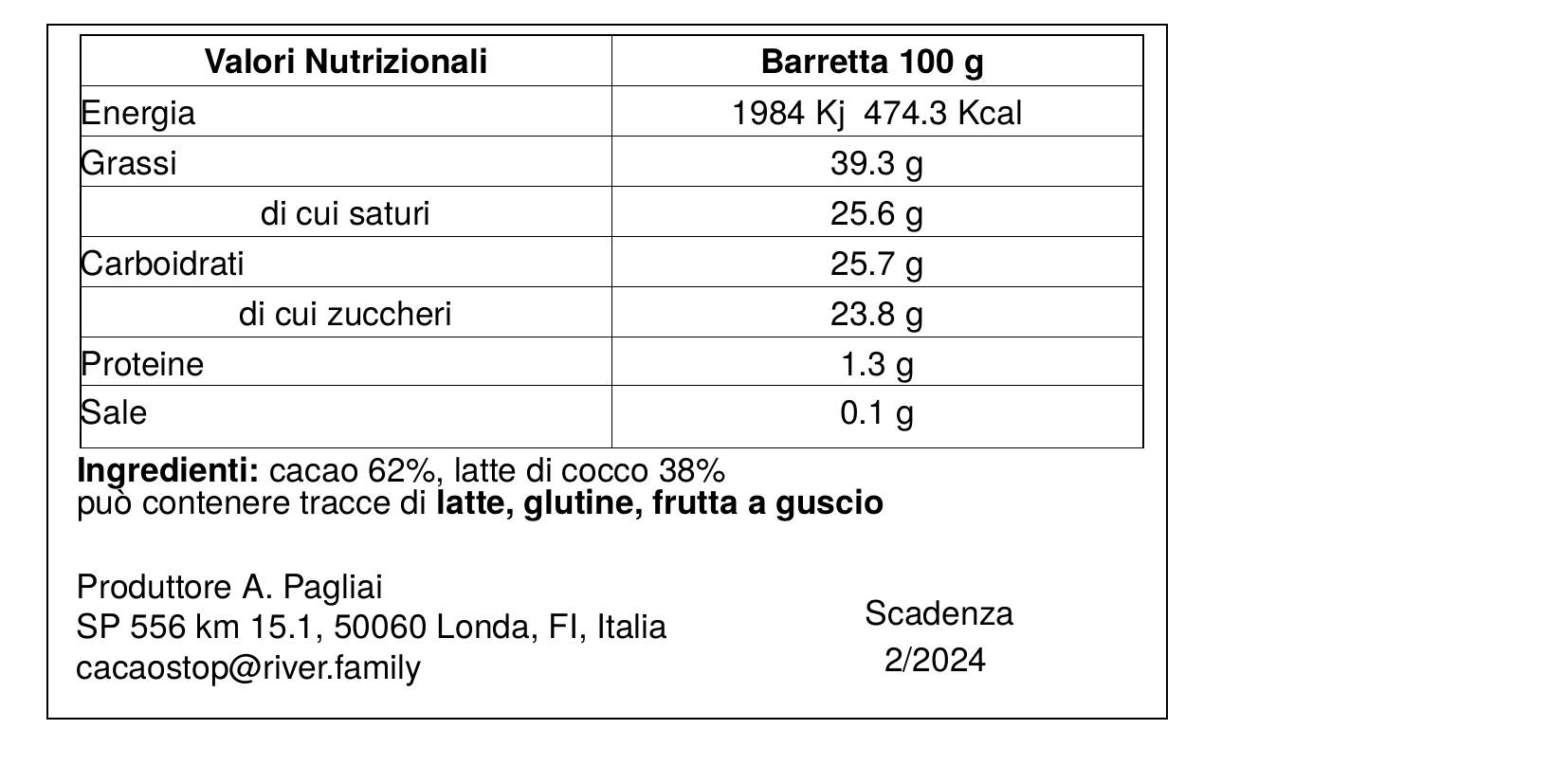

| Valori Nutrizionali | Barretta 100 g |
| --- | --- |
| Energia | 1984 Kj 474.3 Kcal |
| Grassi | 39.3 g |
| di cui saturi | 25.6 g |
| Carboidrati | 25.7 g |
| di cui zuccheri | 23.8 g |
| Proteine | 1.3 g |
| Sale | 0.1 g |

Ingredienti: cacao 62%, latte di cocco 38%
può contenere tracce di latte, glutine, frutta a guscio
Produttore A. Pagliai
SP 556 km 15.1, 50060 Londa, FI, Italia     cacaostop@river.family
Scadenza
2/2024